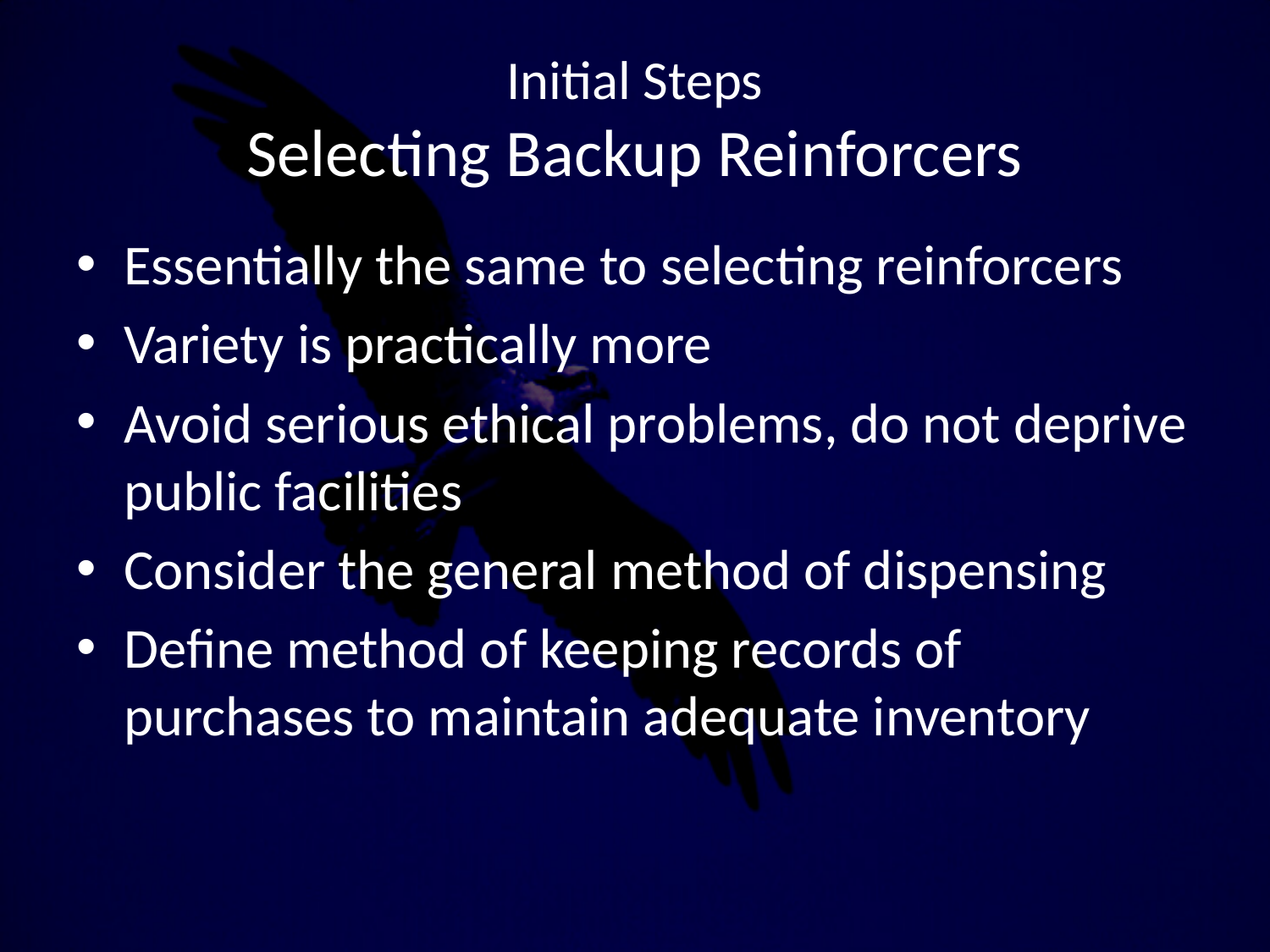

# Initial Steps Selecting Backup Reinforcers
Essentially the same to selecting reinforcers
Variety is practically more
Avoid serious ethical problems, do not deprive public facilities
Consider the general method of dispensing
Define method of keeping records of purchases to maintain adequate inventory